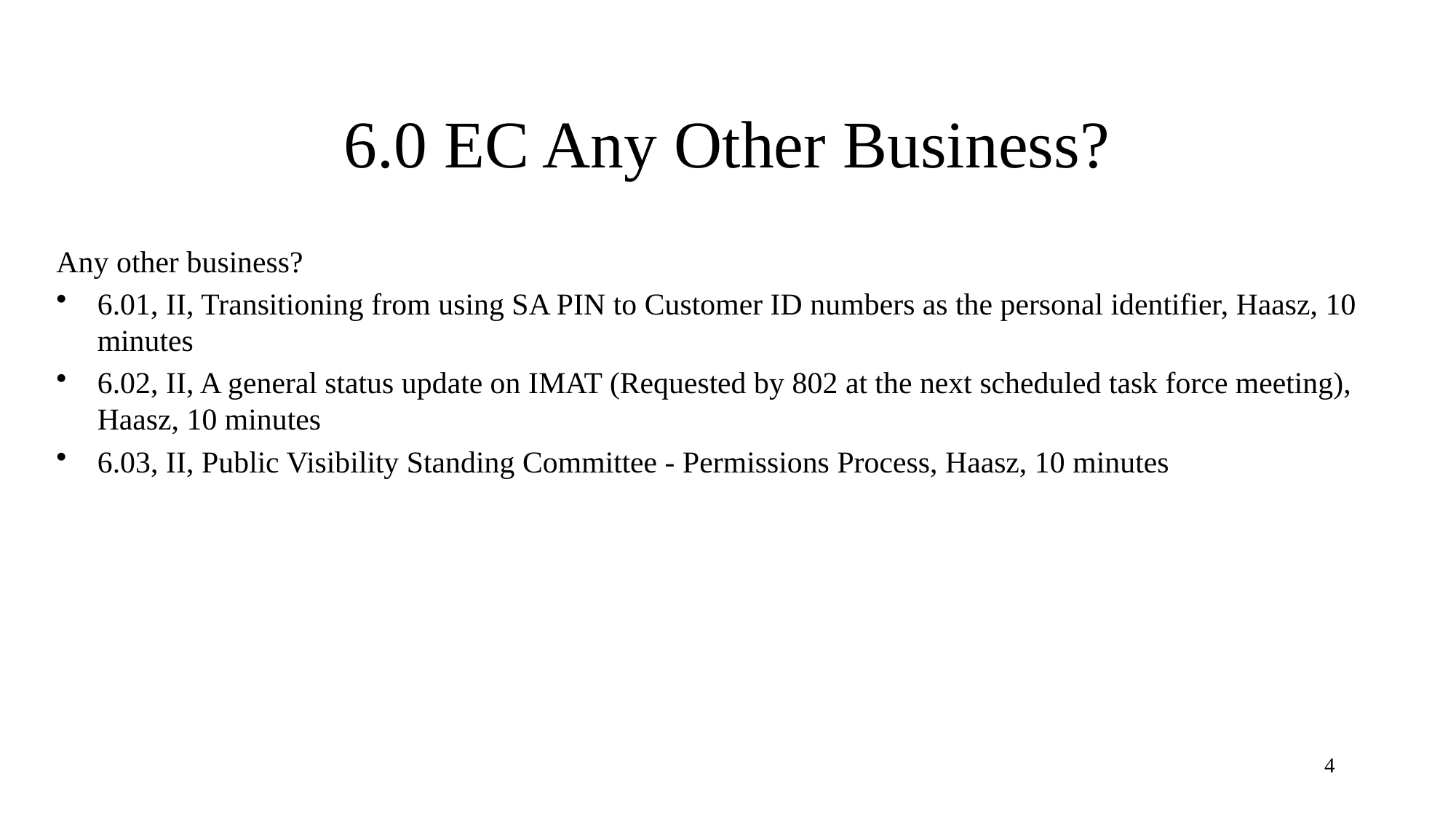

# 6.0 EC Any Other Business?
Any other business?
6.01, II, Transitioning from using SA PIN to Customer ID numbers as the personal identifier, Haasz, 10 minutes
6.02, II, A general status update on IMAT (Requested by 802 at the next scheduled task force meeting), Haasz, 10 minutes
6.03, II, Public Visibility Standing Committee - Permissions Process, Haasz, 10 minutes

4